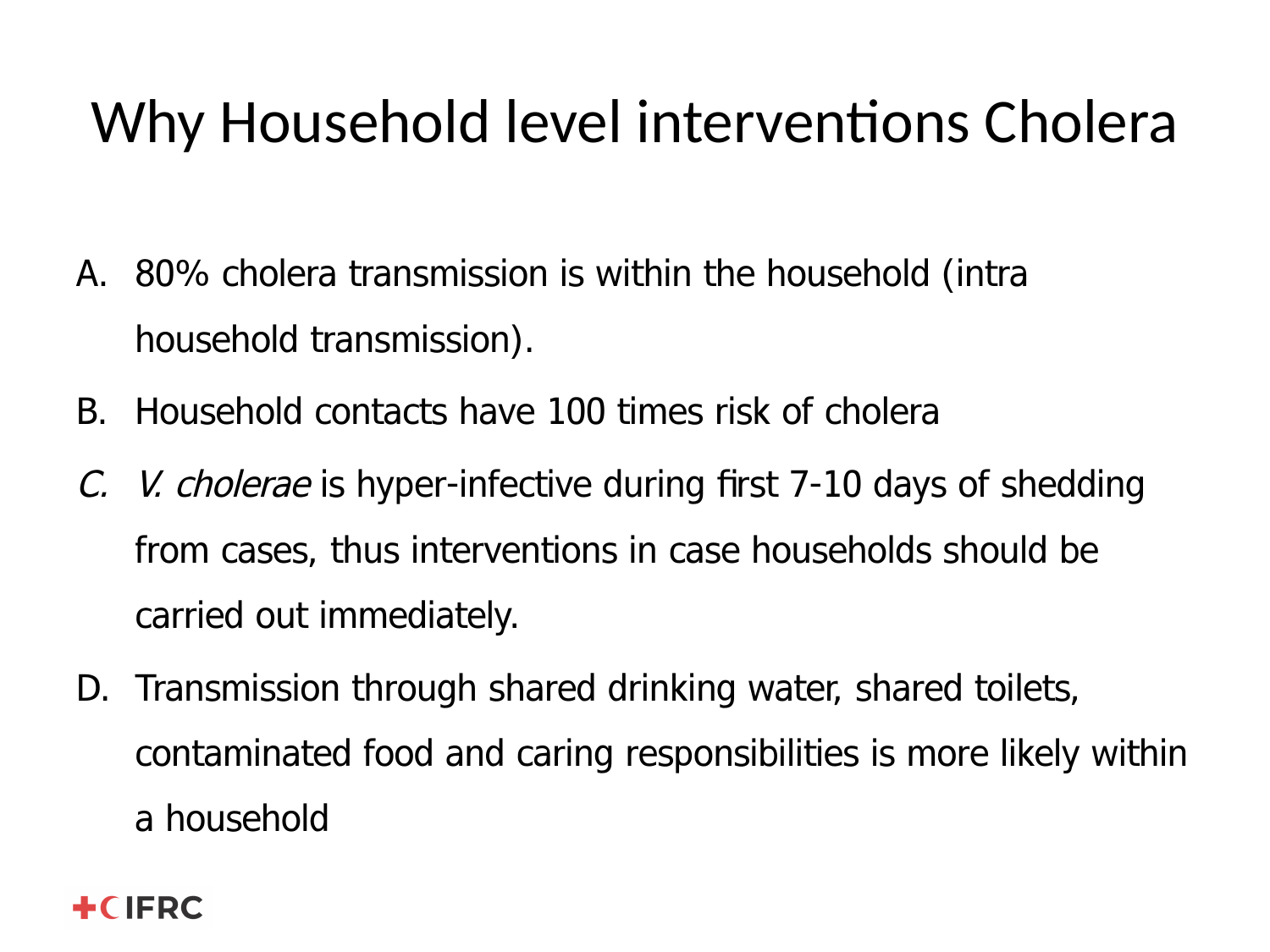

# Why Household level interventions Cholera

80% cholera transmission is within the household (intra household transmission).
Household contacts have 100 times risk of cholera
V. cholerae is hyper-infective during first 7-10 days of shedding from cases, thus interventions in case households should be carried out immediately.
Transmission through shared drinking water, shared toilets, contaminated food and caring responsibilities is more likely within a household